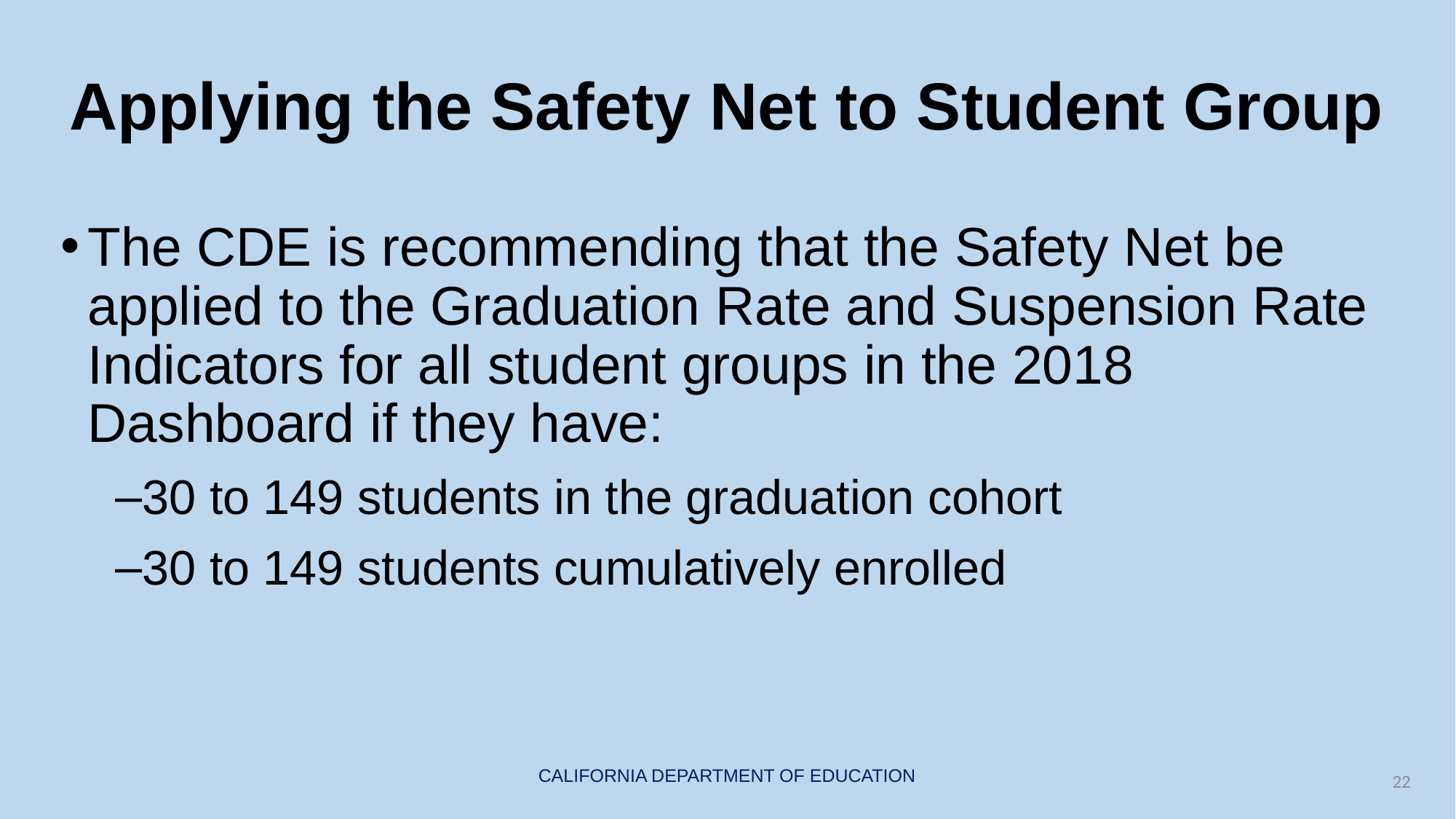

# Applying the Safety Net to Student Group
The CDE is recommending that the Safety Net be applied to the Graduation Rate and Suspension Rate Indicators for all student groups in the 2018 Dashboard if they have:
30 to 149 students in the graduation cohort
30 to 149 students cumulatively enrolled
22